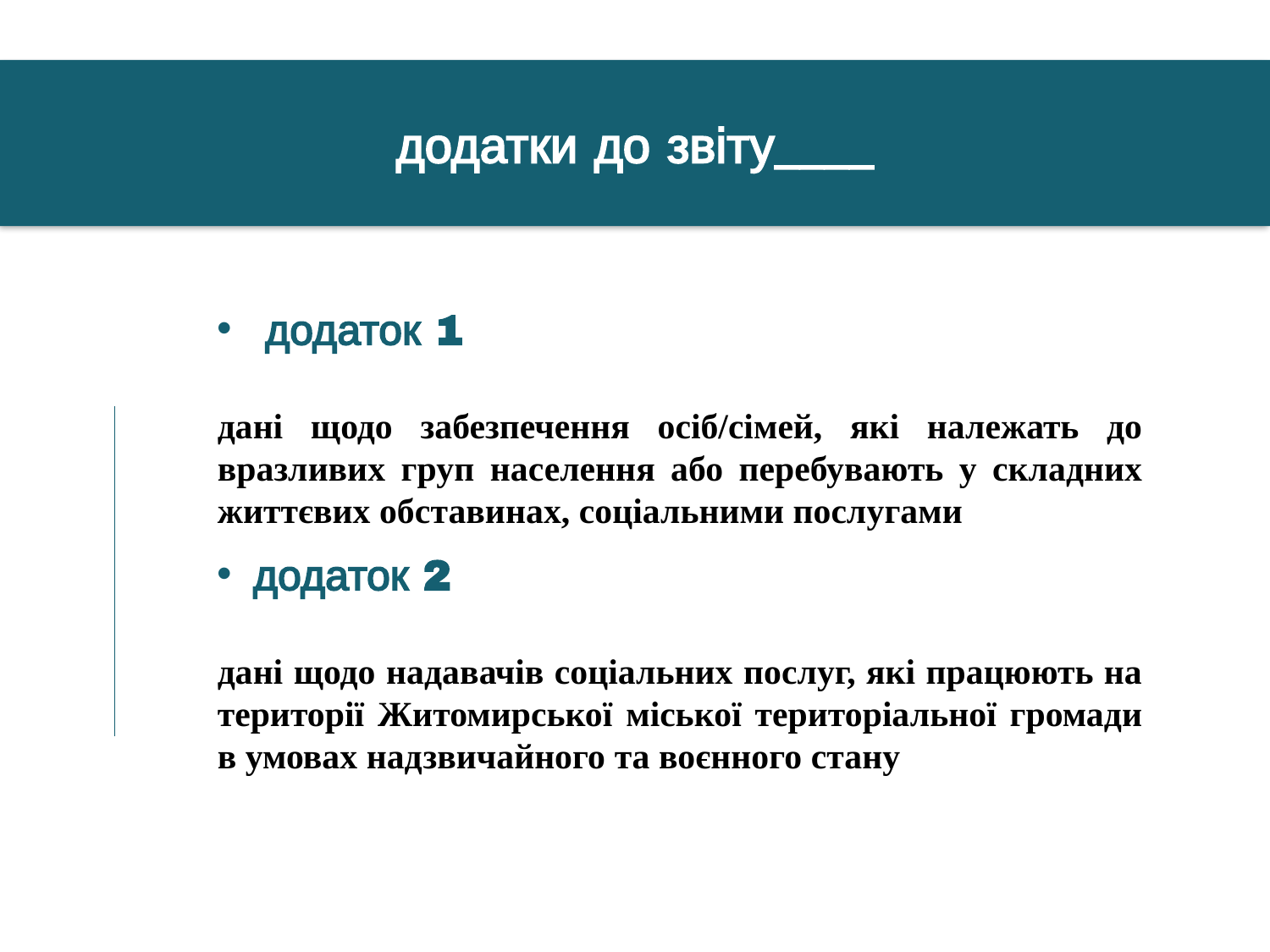

додатки до звіту____

додаток 1

дані щодо забезпечення осіб/сімей, які належать до вразливих груп населення або перебувають у складних життєвих обставинах, соціальними послугами

додаток 2

дані щодо надавачів соціальних послуг, які працюють на території Житомирської міської територіальної громади в умовах надзвичайного та воєнного стану